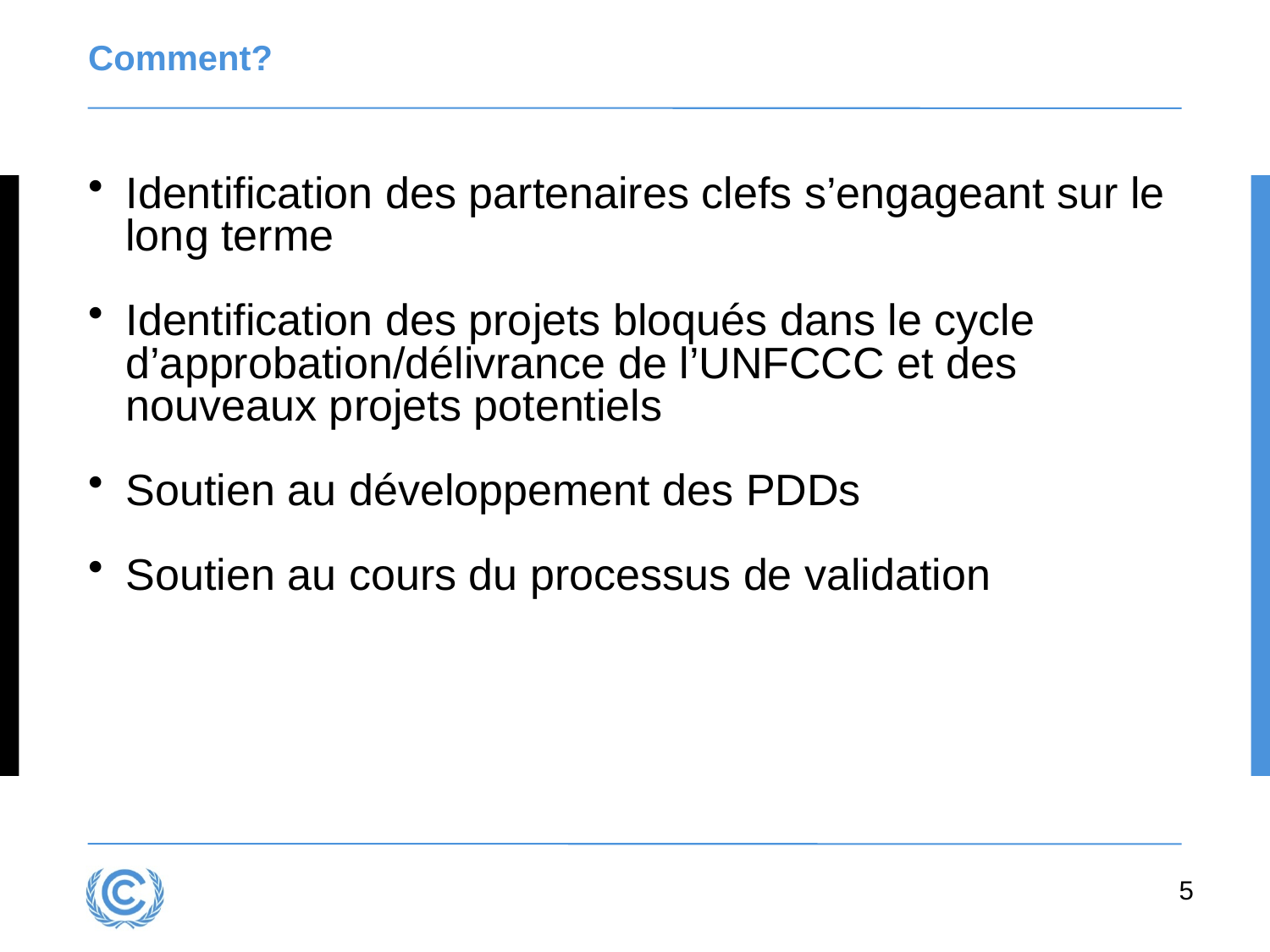

# Comment?
Identification des partenaires clefs s’engageant sur le long terme

Identification des projets bloqués dans le cycle d’approbation/délivrance de l’UNFCCC et des nouveaux projets potentiels

Soutien au développement des PDDs

Soutien au cours du processus de validation
5